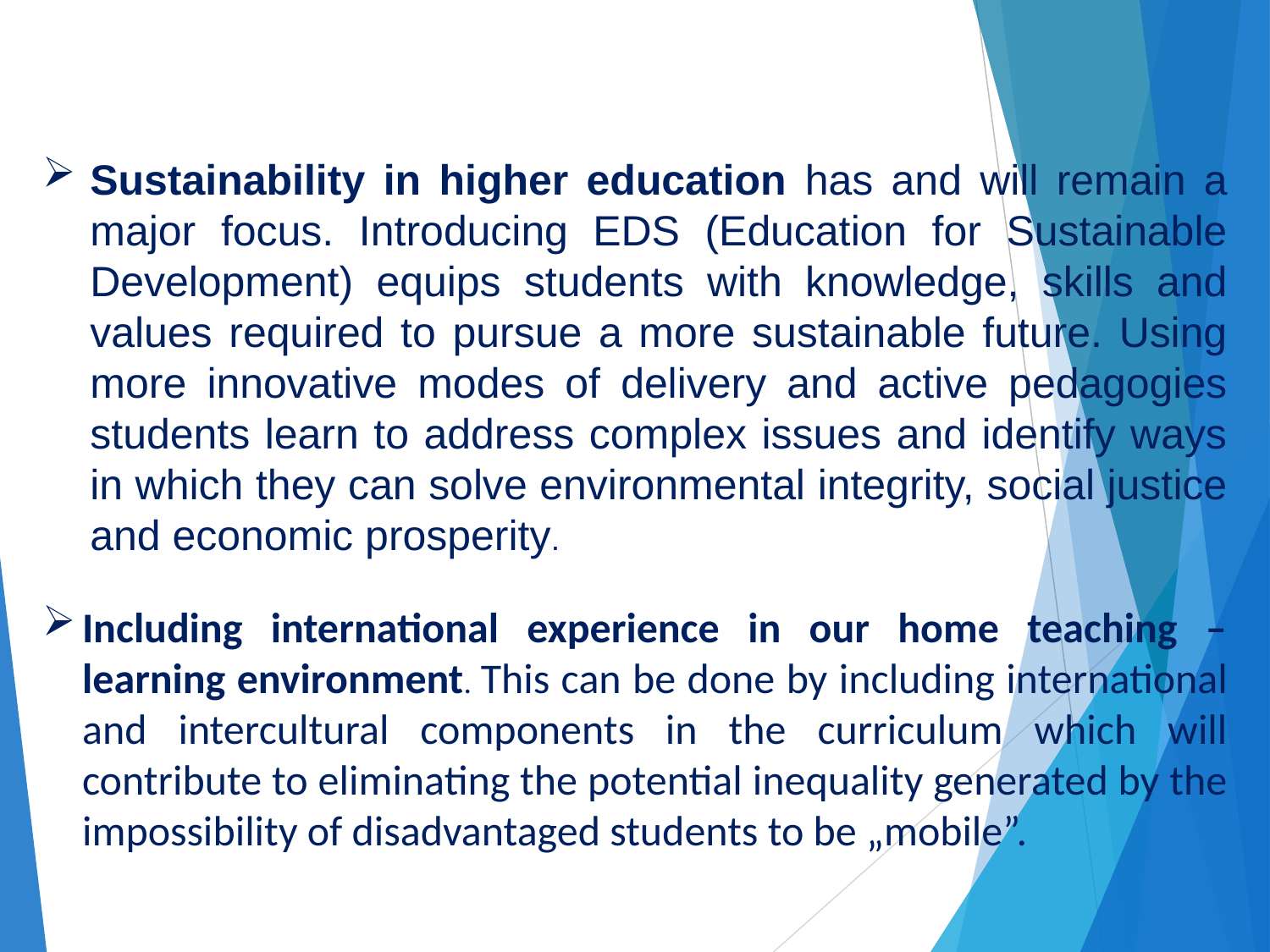

Sustainability in higher education has and will remain a major focus. Introducing EDS (Education for Sustainable Development) equips students with knowledge, skills and values required to pursue a more sustainable future. Using more innovative modes of delivery and active pedagogies students learn to address complex issues and identify ways in which they can solve environmental integrity, social justice and economic prosperity.

Including international experience in our home teaching – learning environment. This can be done by including international and intercultural components in the curriculum which will contribute to eliminating the potential inequality generated by the impossibility of disadvantaged students to be „mobile”.